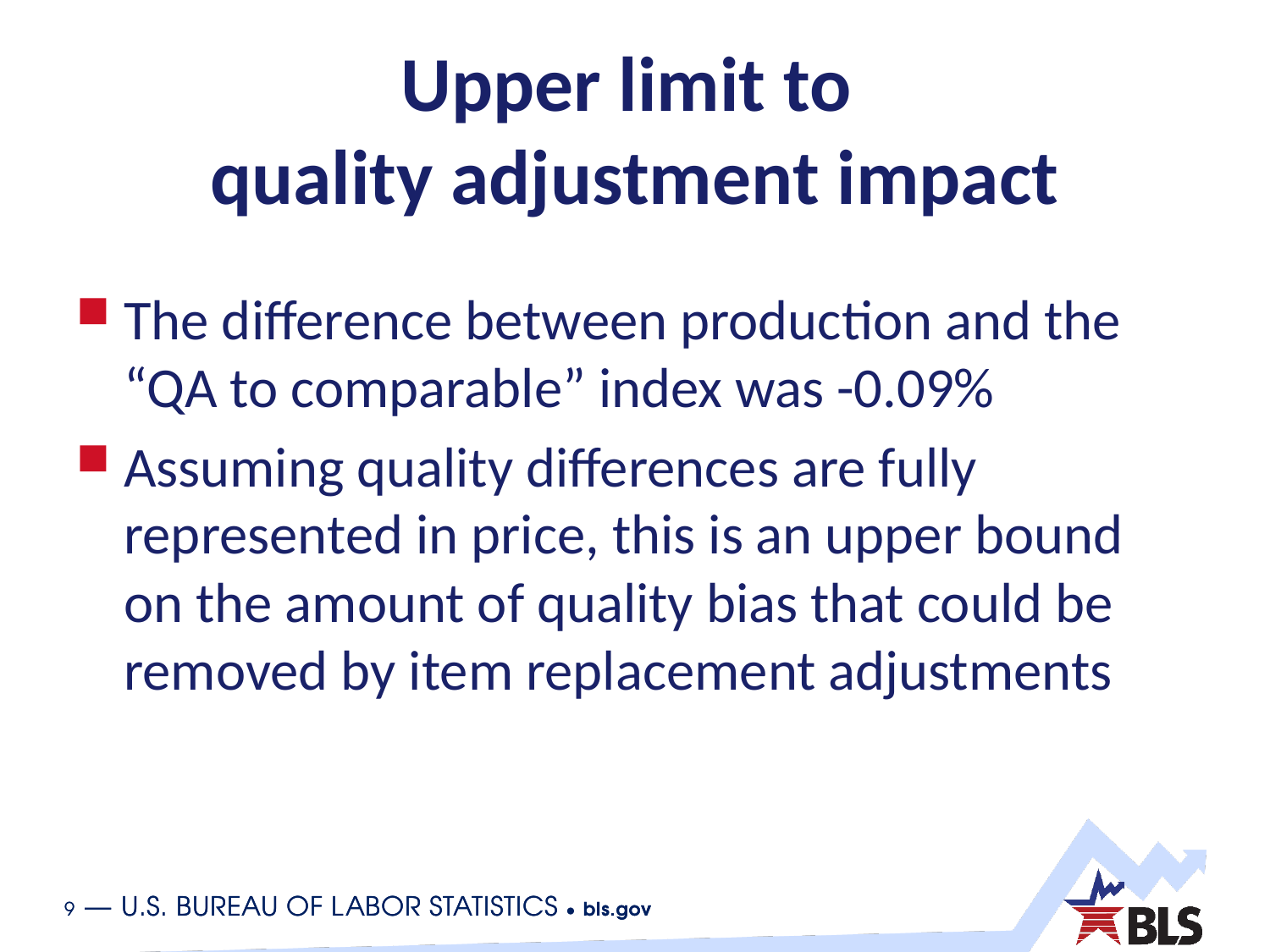

# Upper limit to quality adjustment impact
The difference between production and the “QA to comparable” index was -0.09%
Assuming quality differences are fully represented in price, this is an upper bound on the amount of quality bias that could be removed by item replacement adjustments